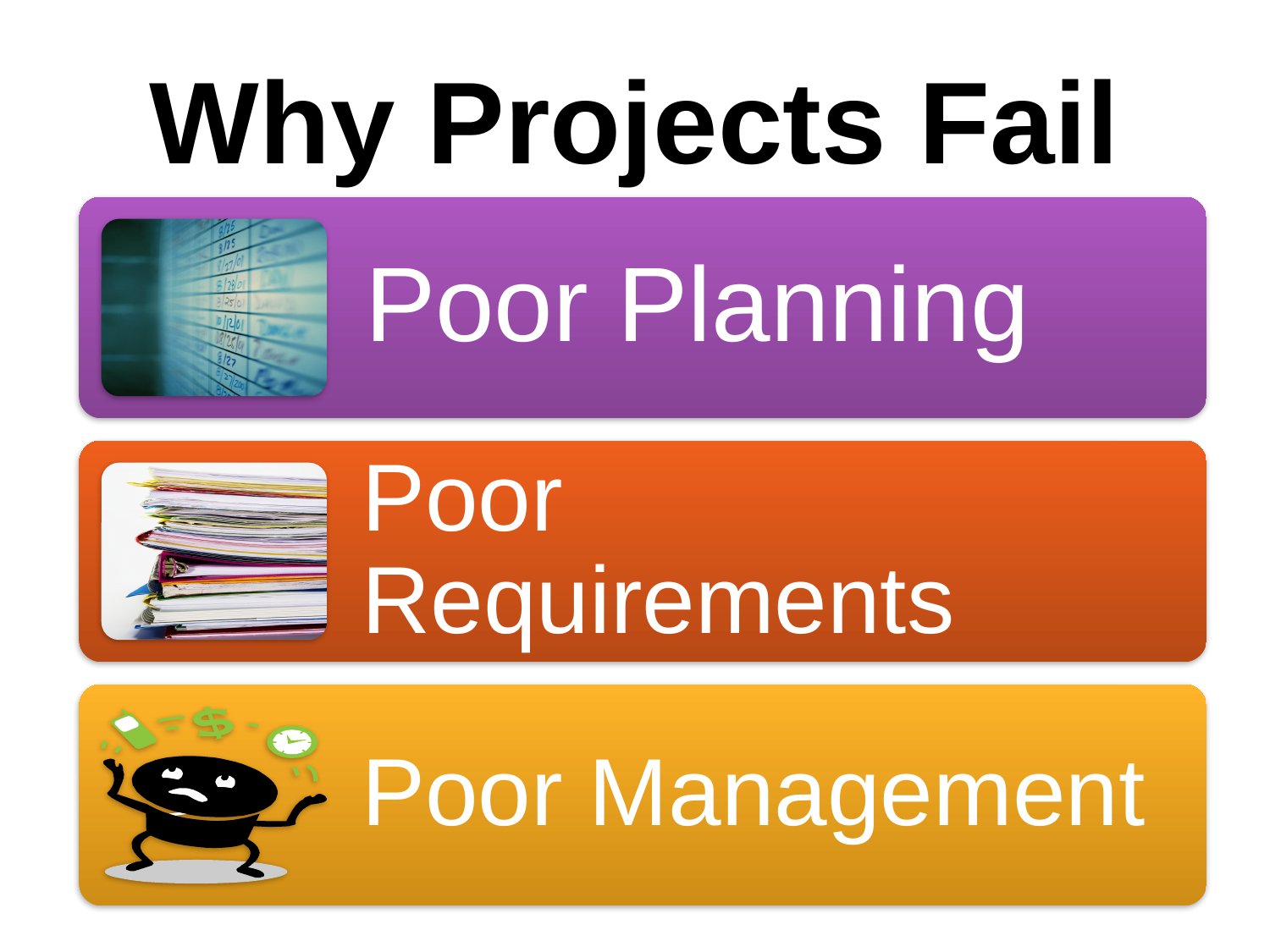

# Why Projects Fail
Poor Planning
Poor Requirements
Poor Management